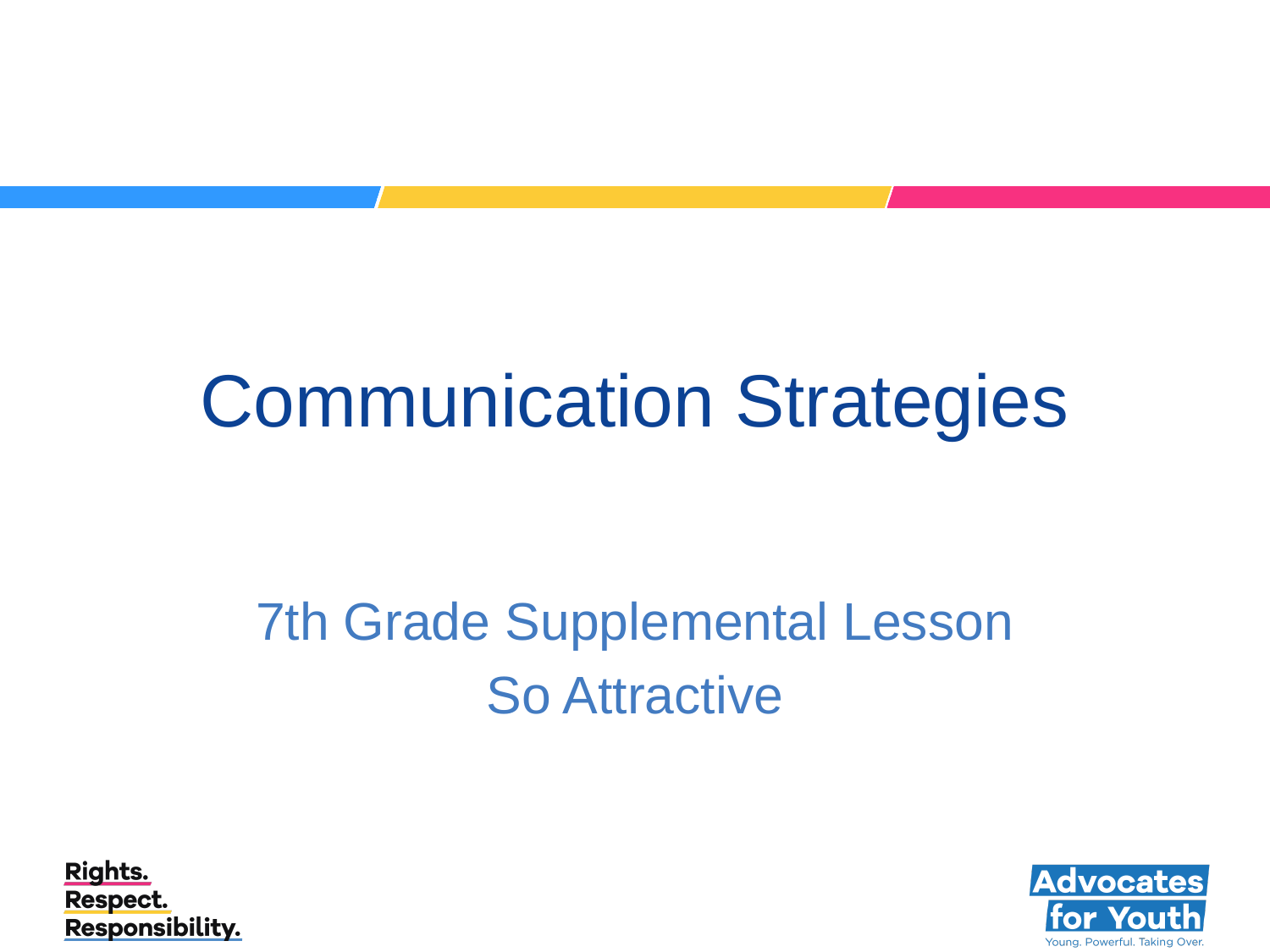

# Communication Strategies
7th Grade Supplemental Lesson
So Attractive